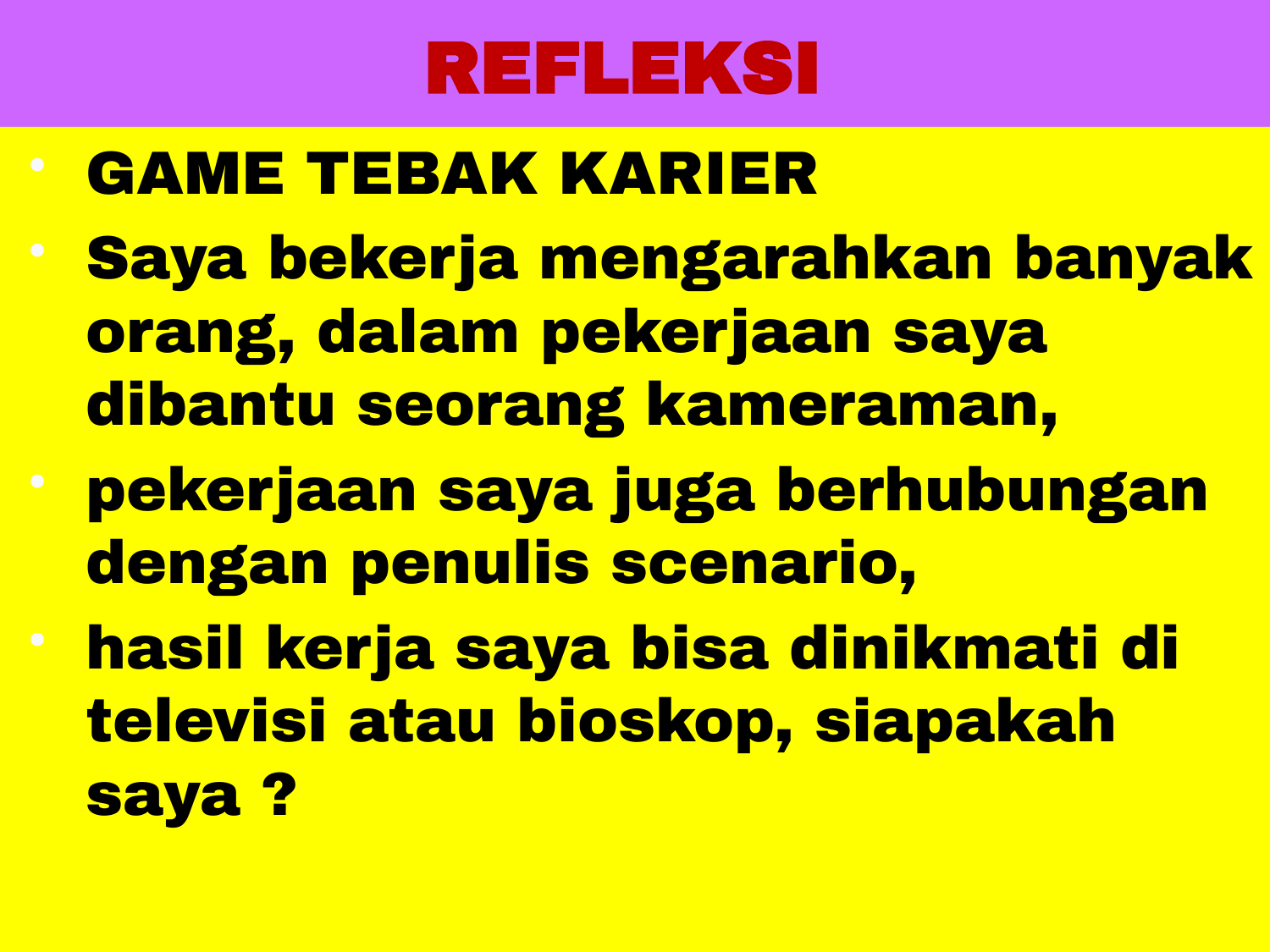

# REFLEKSI
GAME TEBAK KARIER
Saya bekerja mengarahkan banyak orang, dalam pekerjaan saya dibantu seorang kameraman,
pekerjaan saya juga berhubungan dengan penulis scenario,
hasil kerja saya bisa dinikmati di televisi atau bioskop, siapakah saya ?